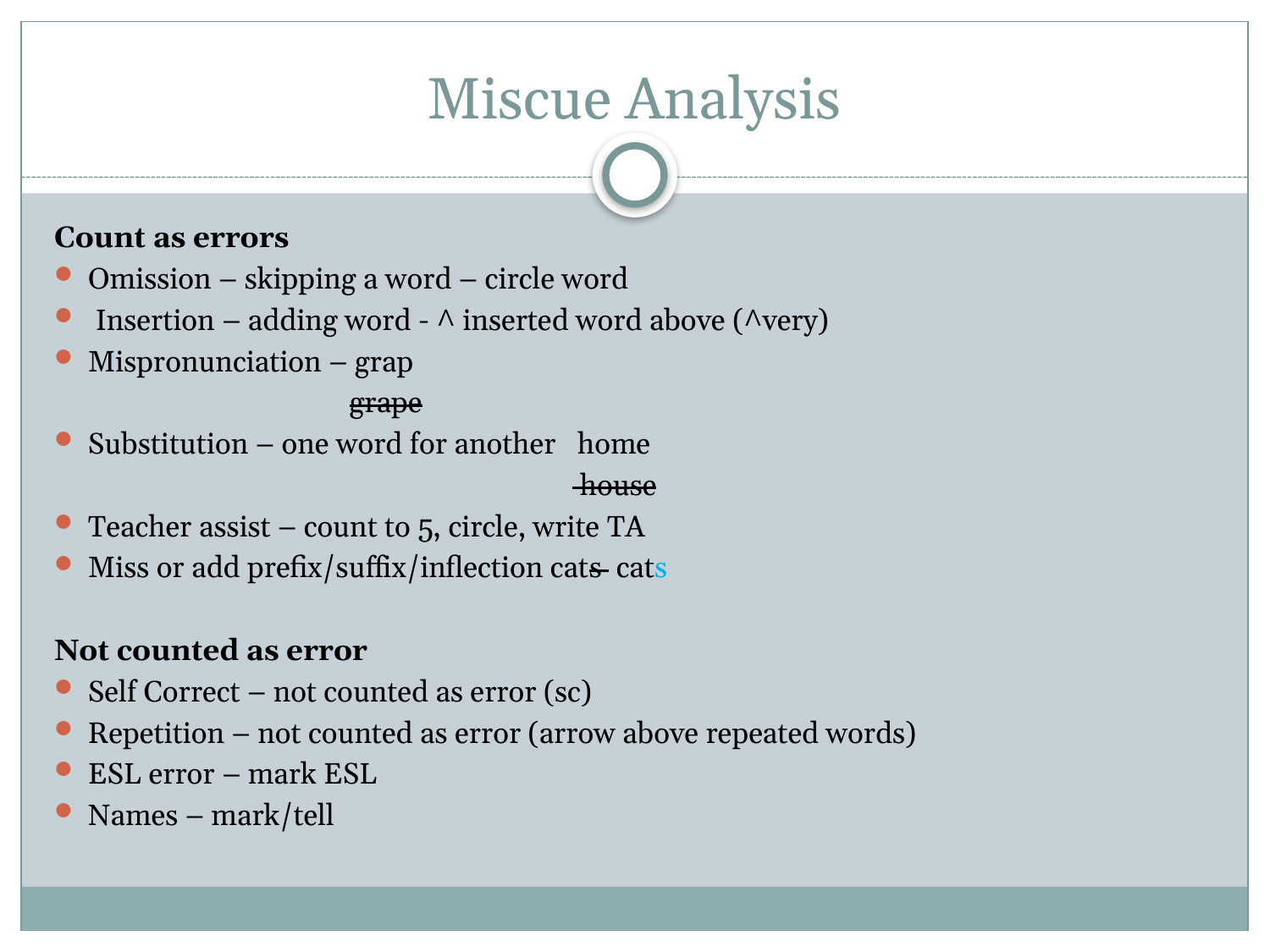

# Miscue Analysis
Count as errors
Omission – skipping a word – circle word
 Insertion – adding word - ^ inserted word above (^very)
Mispronunciation – grap
                                         grape
Substitution – one word for another   home
                                                                         house
Teacher assist – count to 5, circle, write TA
Miss or add prefix/suffix/inflection cats  cats

Not counted as error
Self Correct – not counted as error (sc)
Repetition – not counted as error (arrow above repeated words)
ESL error – mark ESL
Names – mark/tell